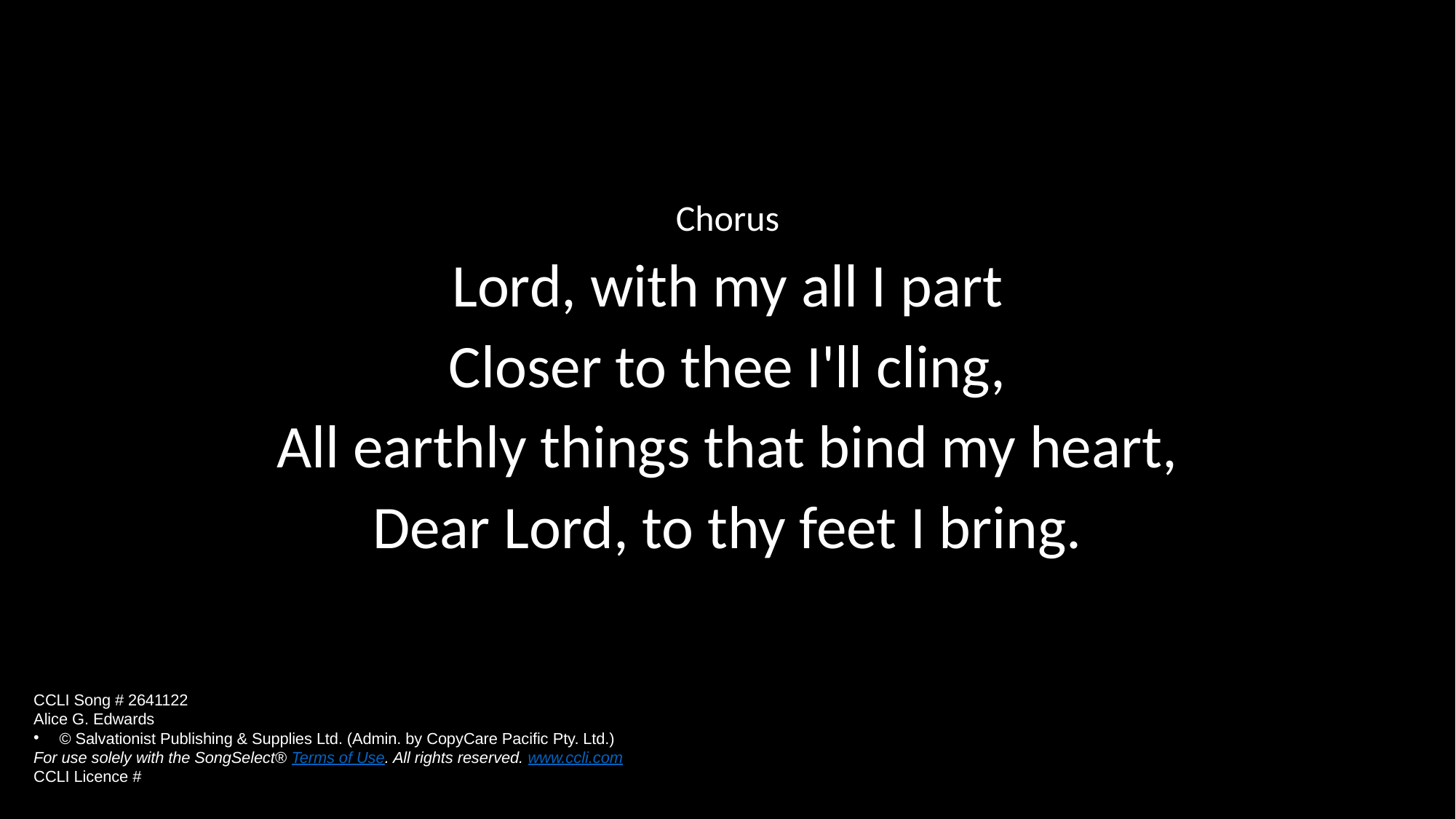

Chorus
Lord, with my all I part
Closer to thee I'll cling,
All earthly things that bind my heart,
Dear Lord, to thy feet I bring.
CCLI Song # 2641122
Alice G. Edwards
© Salvationist Publishing & Supplies Ltd. (Admin. by CopyCare Pacific Pty. Ltd.)
For use solely with the SongSelect® Terms of Use. All rights reserved. www.ccli.com
CCLI Licence #